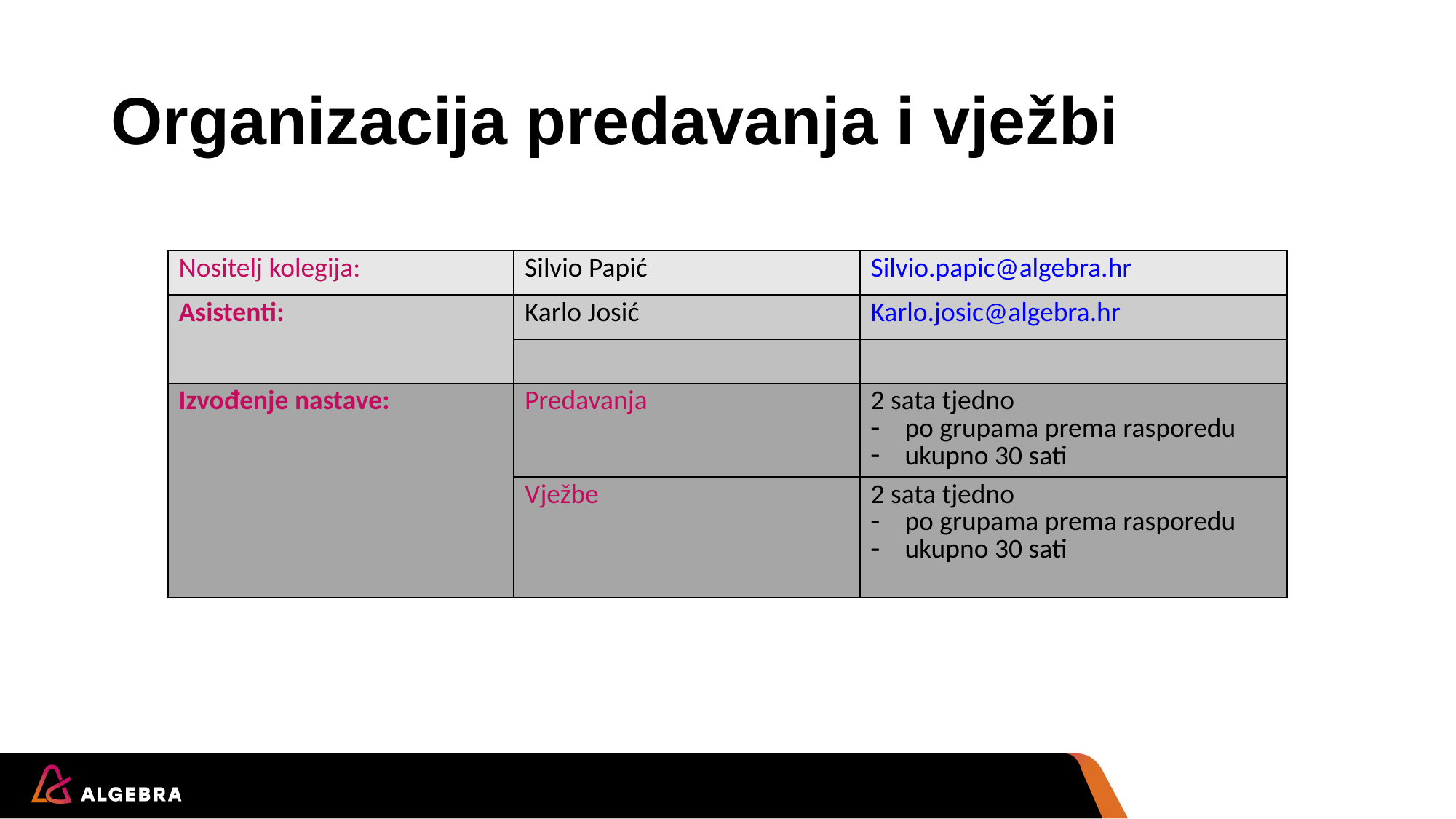

# Organizacija predavanja i vježbi
| Nositelj kolegija: | Silvio Papić | Silvio.papic@algebra.hr |
| --- | --- | --- |
| Asistenti: | Karlo Josić | Karlo.josic@algebra.hr |
|  |  |  |
| Izvođenje nastave: | Predavanja | 2 sata tjedno po grupama prema rasporedu ukupno 30 sati |
|  | Vježbe | 2 sata tjedno po grupama prema rasporedu ukupno 30 sati |